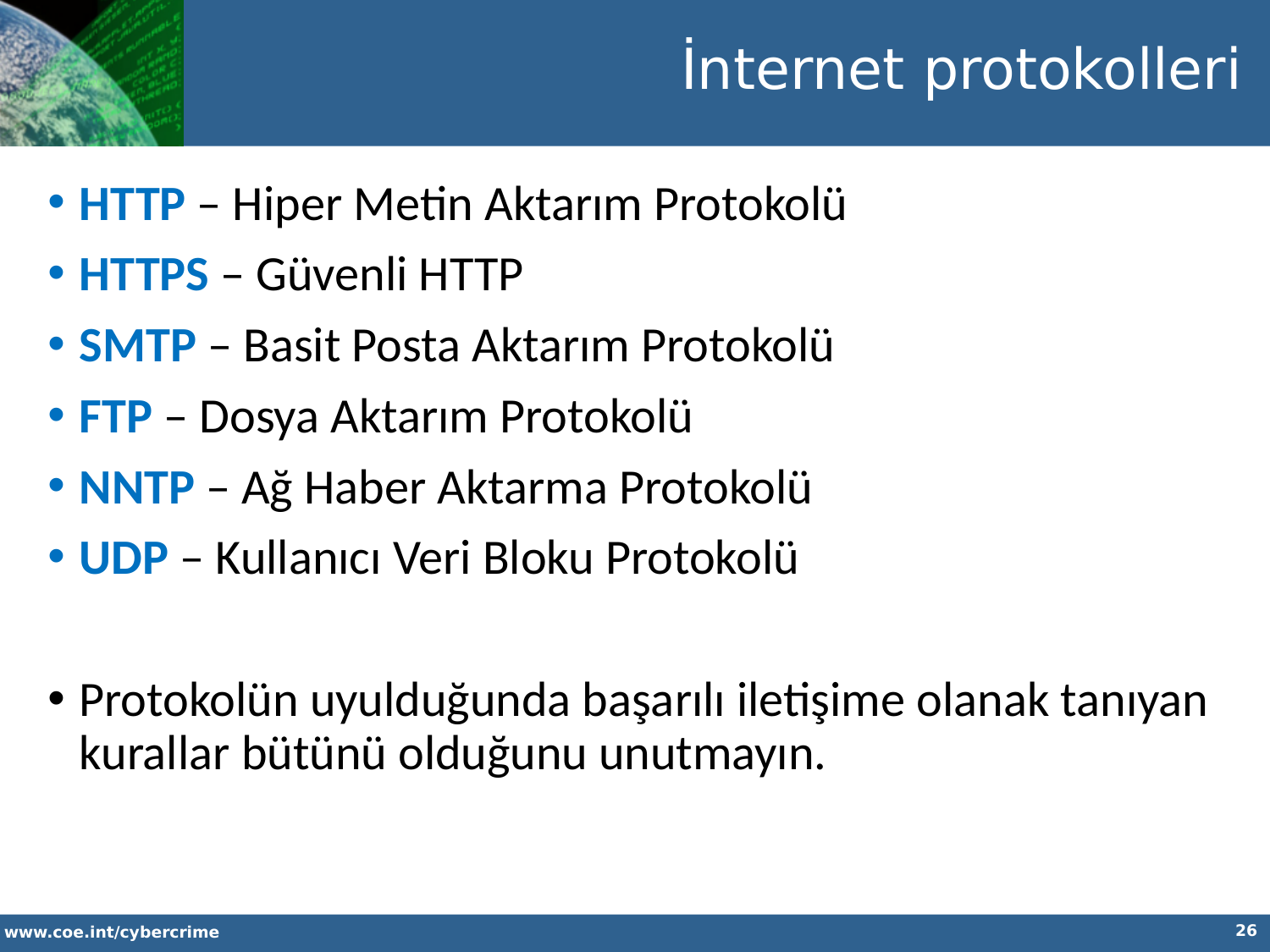

İnternet protokolleri
HTTP – Hiper Metin Aktarım Protokolü
HTTPS – Güvenli HTTP
SMTP – Basit Posta Aktarım Protokolü
FTP – Dosya Aktarım Protokolü
NNTP – Ağ Haber Aktarma Protokolü
UDP – Kullanıcı Veri Bloku Protokolü

Protokolün uyulduğunda başarılı iletişime olanak tanıyan kurallar bütünü olduğunu unutmayın.